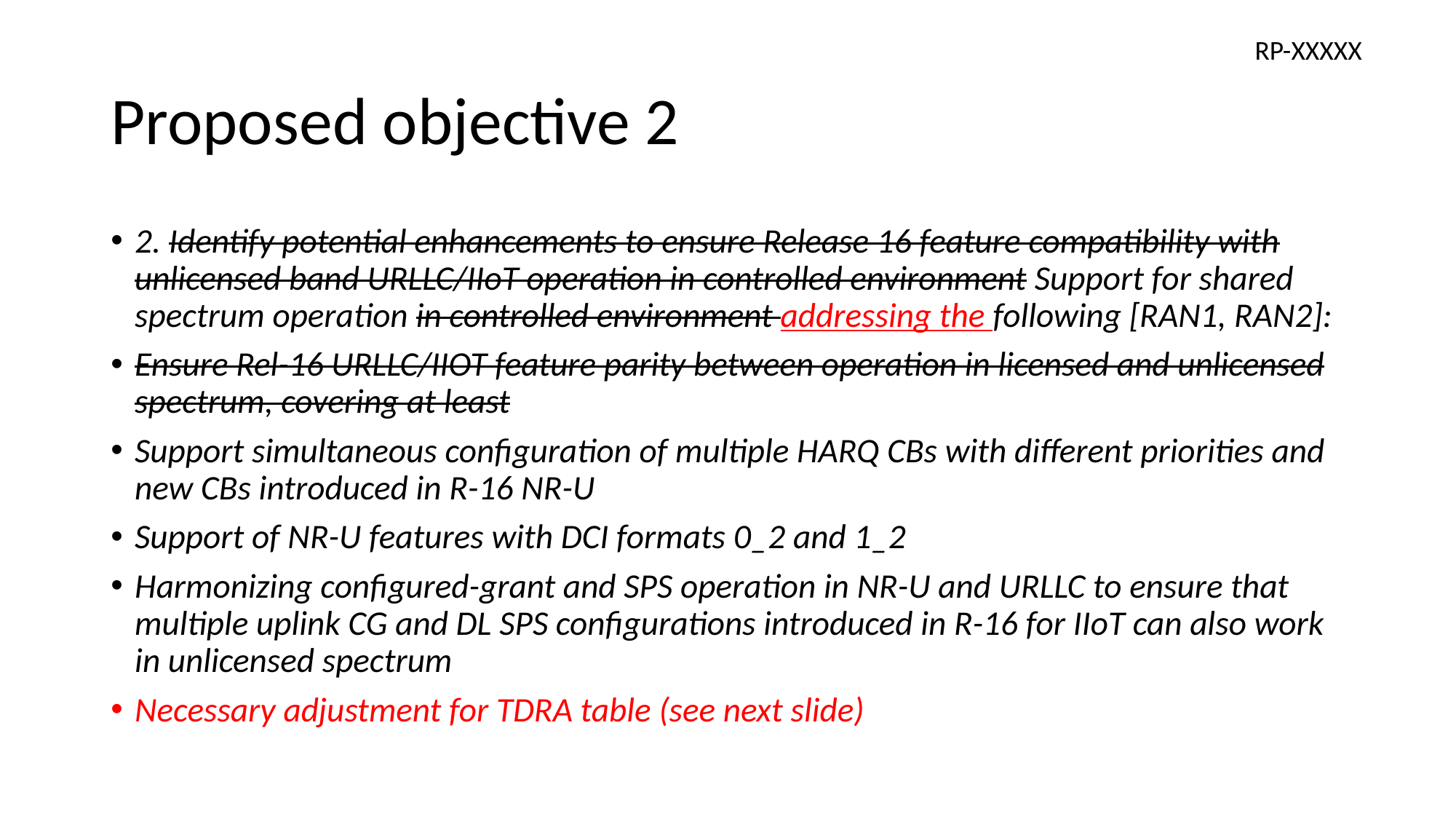

RP-XXXXX
# Proposed objective 2
2. Identify potential enhancements to ensure Release 16 feature compatibility with unlicensed band URLLC/IIoT operation in controlled environment Support for shared spectrum operation in controlled environment addressing the following [RAN1, RAN2]:
Ensure Rel-16 URLLC/IIOT feature parity between operation in licensed and unlicensed spectrum, covering at least
Support simultaneous configuration of multiple HARQ CBs with different priorities and new CBs introduced in R-16 NR-U
Support of NR-U features with DCI formats 0_2 and 1_2
Harmonizing configured-grant and SPS operation in NR-U and URLLC to ensure that multiple uplink CG and DL SPS configurations introduced in R-16 for IIoT can also work in unlicensed spectrum
Necessary adjustment for TDRA table (see next slide)